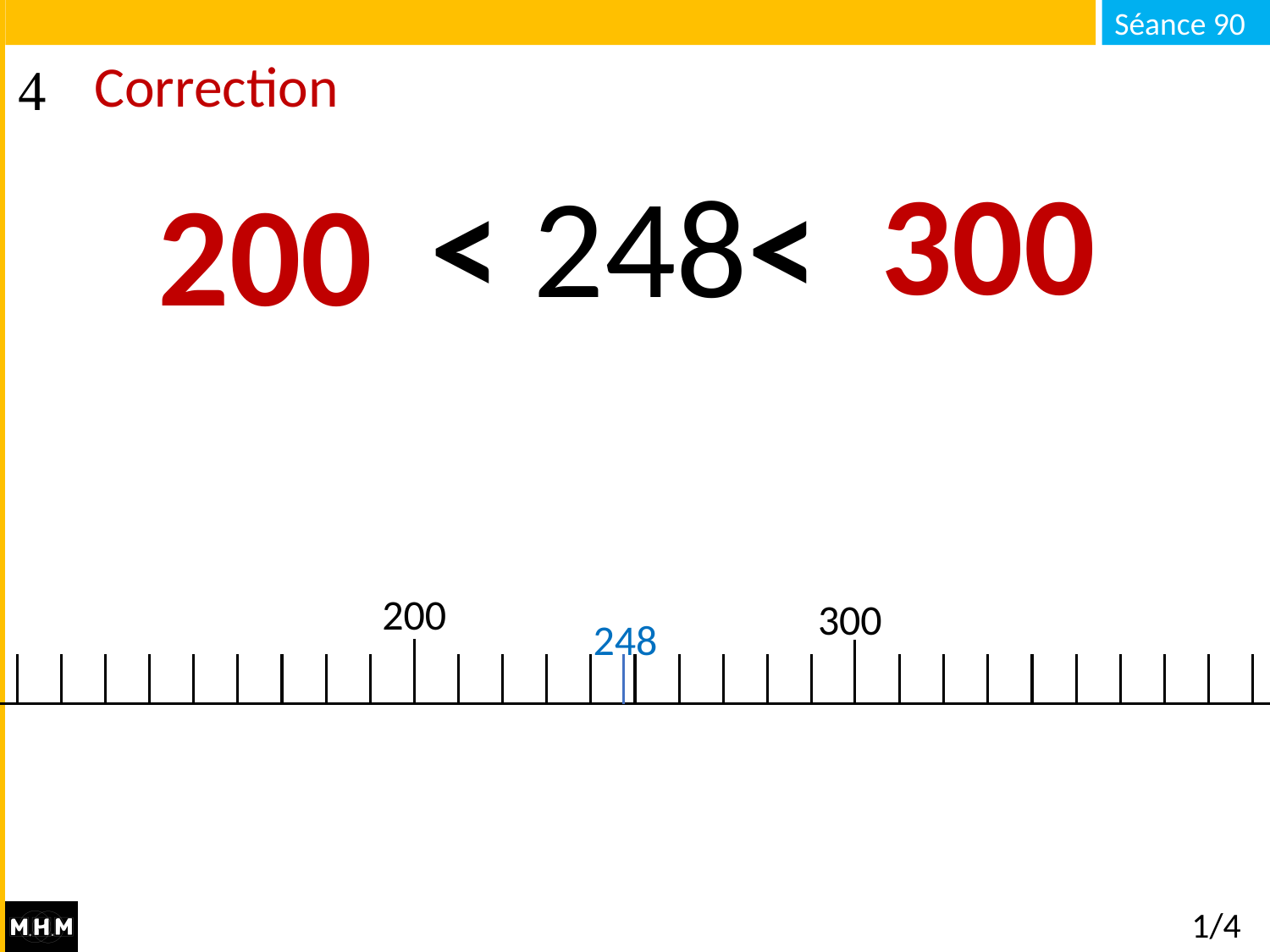

# Correction
300
… < 248< …
200
200
300
248
1/4